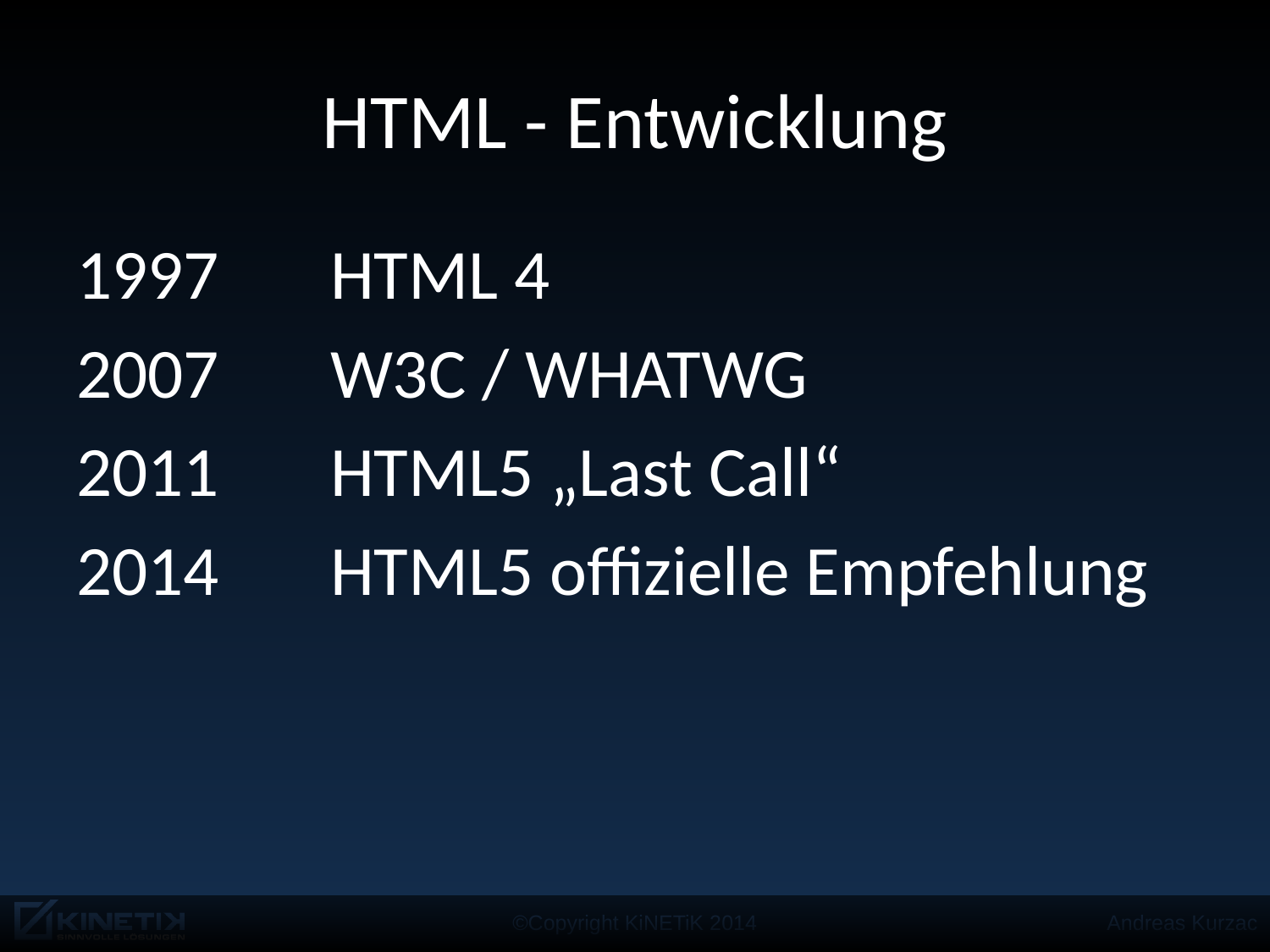

# HTML - Entwicklung
1997	HTML 4
2007	W3C / WHATWG
2011	HTML5 „Last Call“
2014	HTML5 offizielle Empfehlung